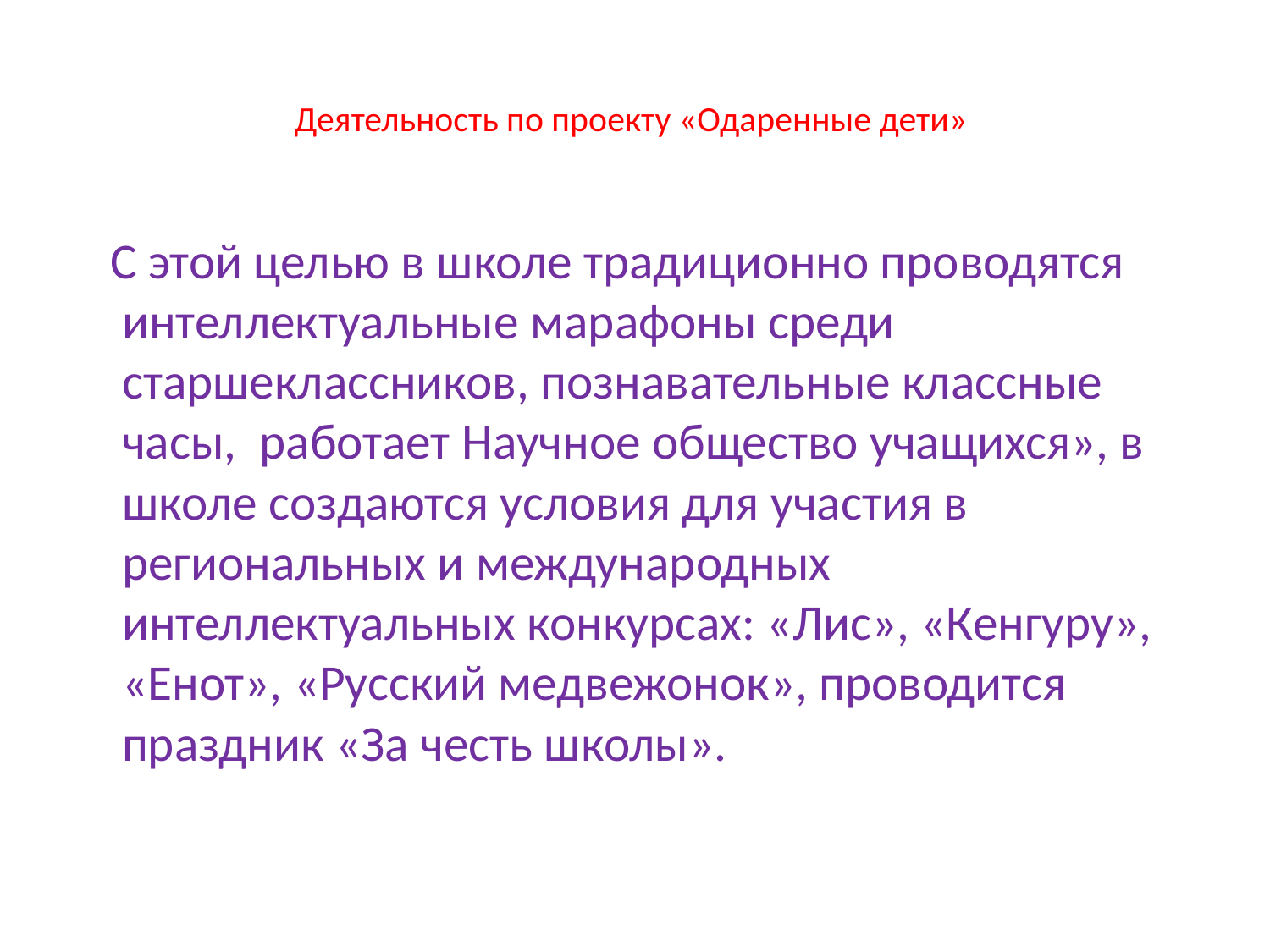

# Деятельность по проекту «Одаренные дети»
   С этой целью в школе традиционно проводятся интеллектуальные марафоны среди старшеклассников, познавательные классные часы,  работает Научное общество учащихся», в школе создаются условия для участия в региональных и международных интеллектуальных конкурсах: «Лис», «Кенгуру», «Енот», «Русский медвежонок», проводится праздник «За честь школы».